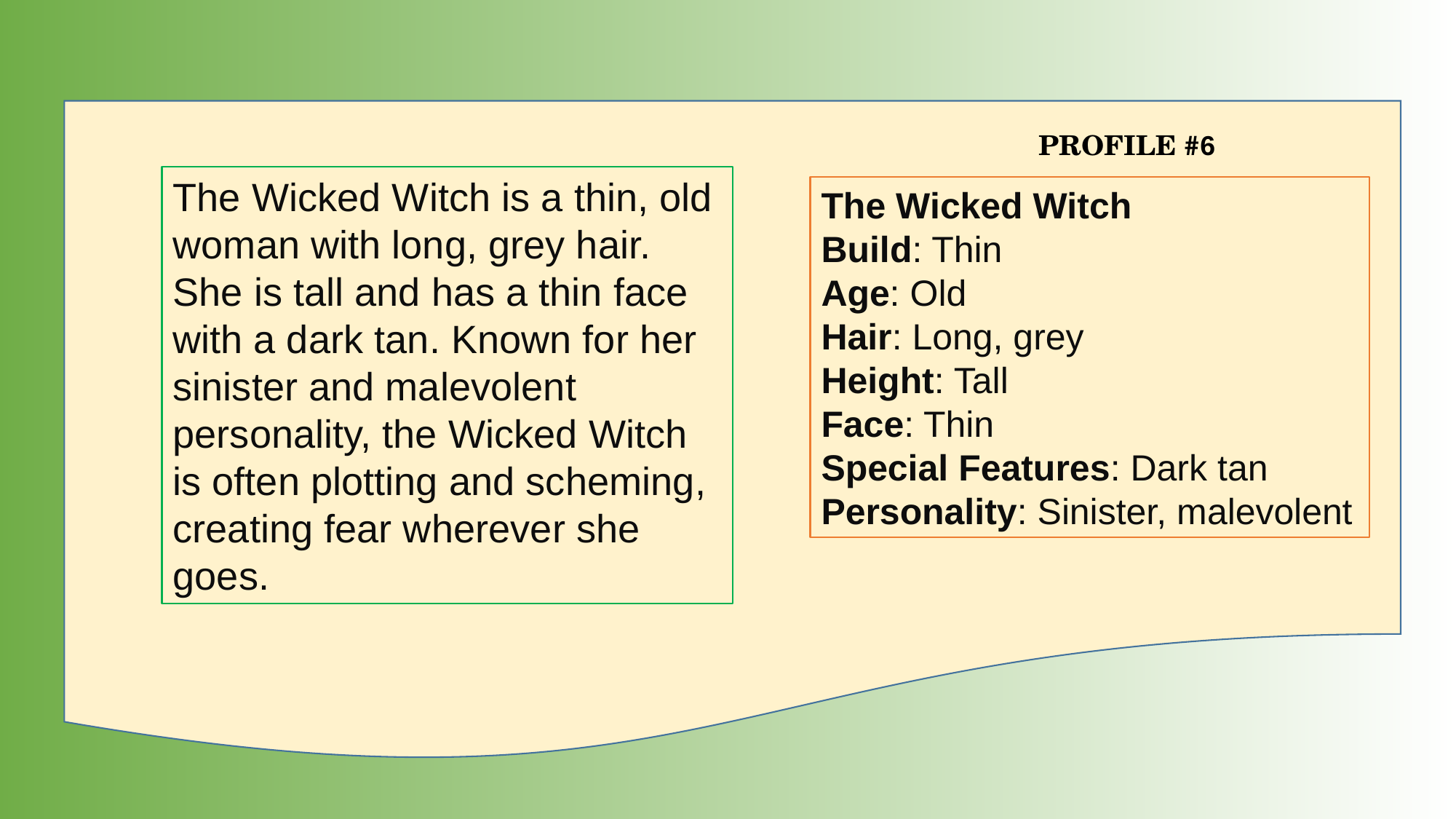

PROFILE #6
The Wicked Witch is a thin, old woman with long, grey hair. She is tall and has a thin face with a dark tan. Known for her sinister and malevolent personality, the Wicked Witch is often plotting and scheming, creating fear wherever she goes.
The Wicked Witch
Build: Thin
Age: Old
Hair: Long, grey
Height: Tall
Face: Thin
Special Features: Dark tan
Personality: Sinister, malevolent